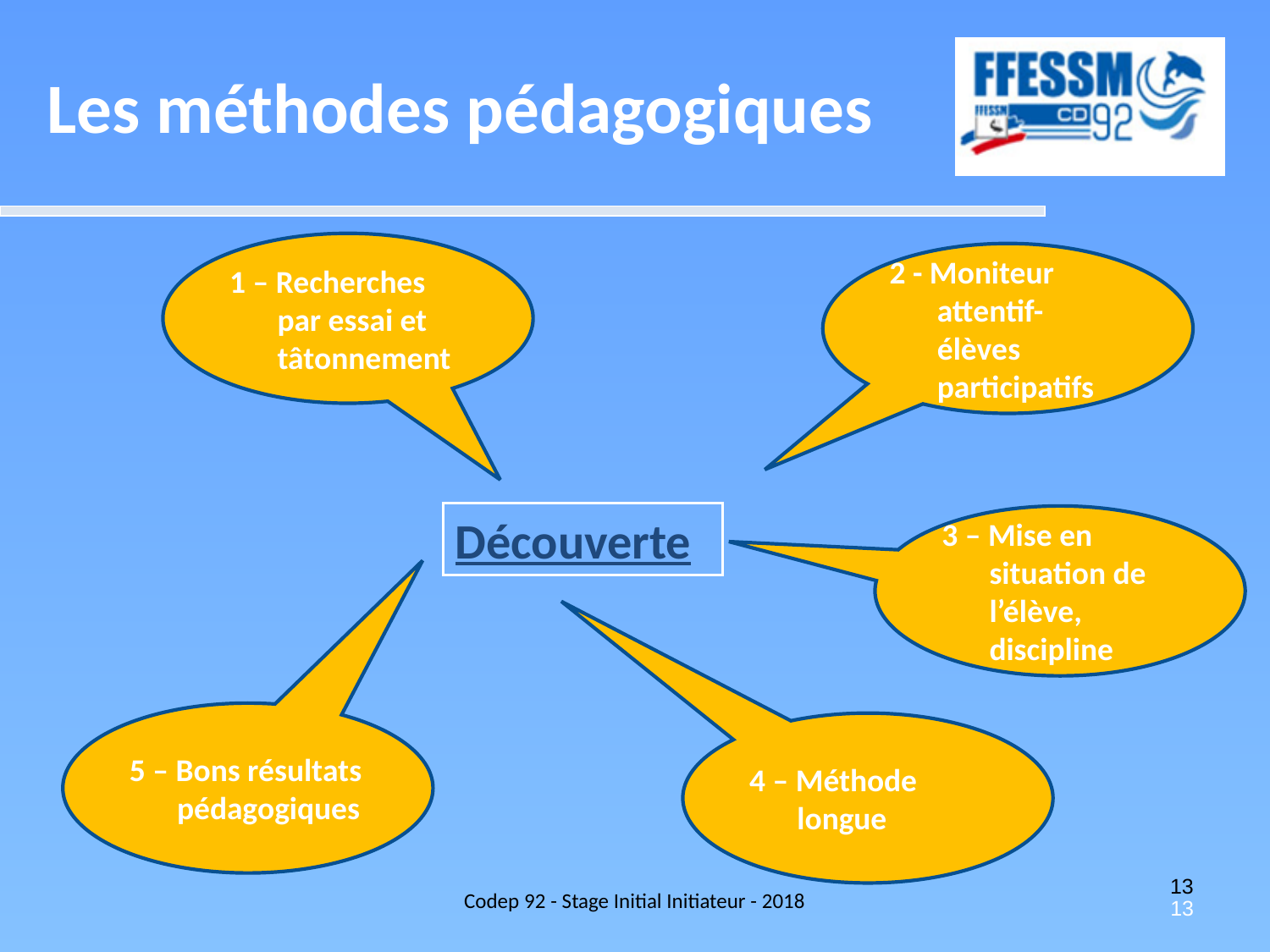

Les méthodes pédagogiques
1 – Recherches par essai et tâtonnement
2 - Moniteur attentif- élèves  participatifs
Découverte
3 – Mise en situation de l’élève, discipline
5 – Bons résultats pédagogiques
4 – Méthode longue
Codep 92 - Stage Initial Initiateur - 2018
13
13